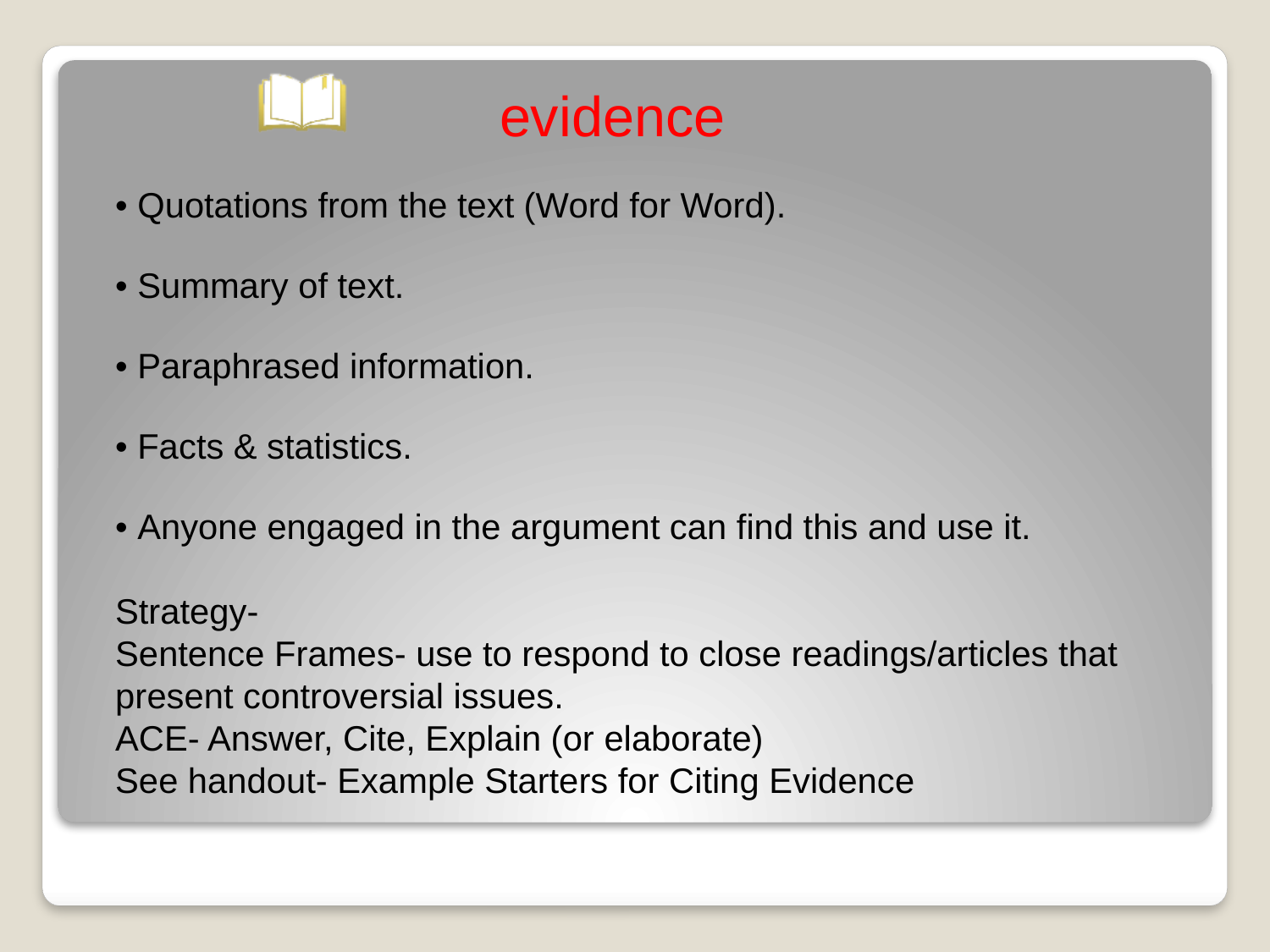

evidence
• Quotations from the text (Word for Word).

• Summary of text.

• Paraphrased information.

• Facts & statistics.

• Anyone engaged in the argument can find this and use it.

Strategy-
Sentence Frames- use to respond to close readings/articles that present controversial issues.
ACE- Answer, Cite, Explain (or elaborate)
See handout- Example Starters for Citing Evidence